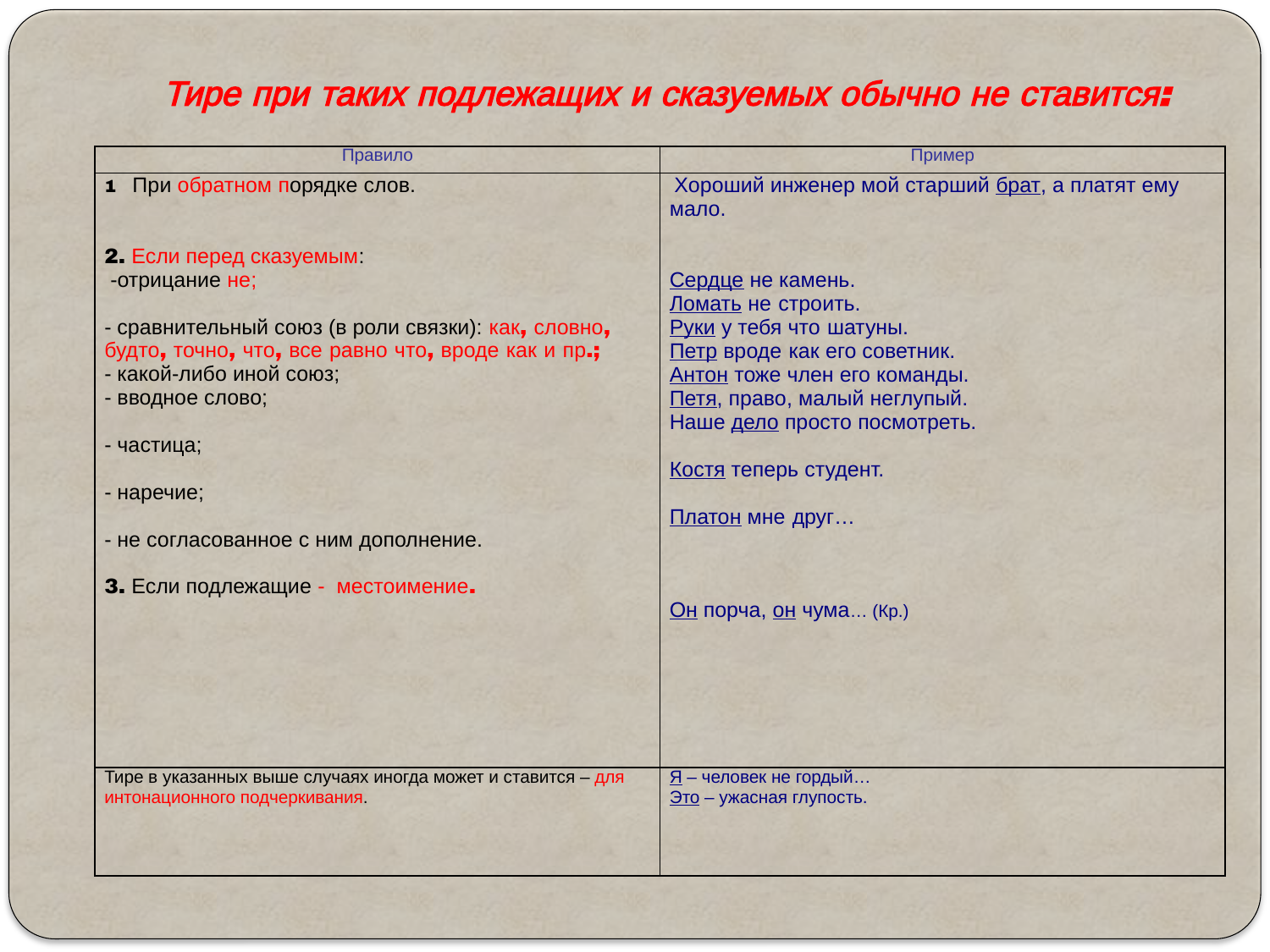

# Тире при таких подлежащих и сказуемых обычно не ставится:
| Правило | Пример |
| --- | --- |
| 1 При обратном порядке слов.     2. Если перед сказуемым: -отрицание не; - сравнительный союз (в роли связки): как, словно, будто, точно, что, все равно что, вроде как и пр.; - какой-либо иной союз; - вводное слово;   - частица;   - наречие;   - не согласованное с ним дополнение.   3. Если подлежащие - местоимение. | Хороший инженер мой старший брат, а платят ему мало.     Сердце не камень. Ломать не строить. Руки у тебя что шатуны. Петр вроде как его советник. Антон тоже член его команды. Петя, право, малый неглупый. Наше дело просто посмотреть.   Костя теперь студент.   Платон мне друг…   Он порча, он чума… (Кр.) |
| Тире в указанных выше случаях иногда может и ставится – для интонационного подчеркивания. | Я – человек не гордый… Это – ужасная глупость. |